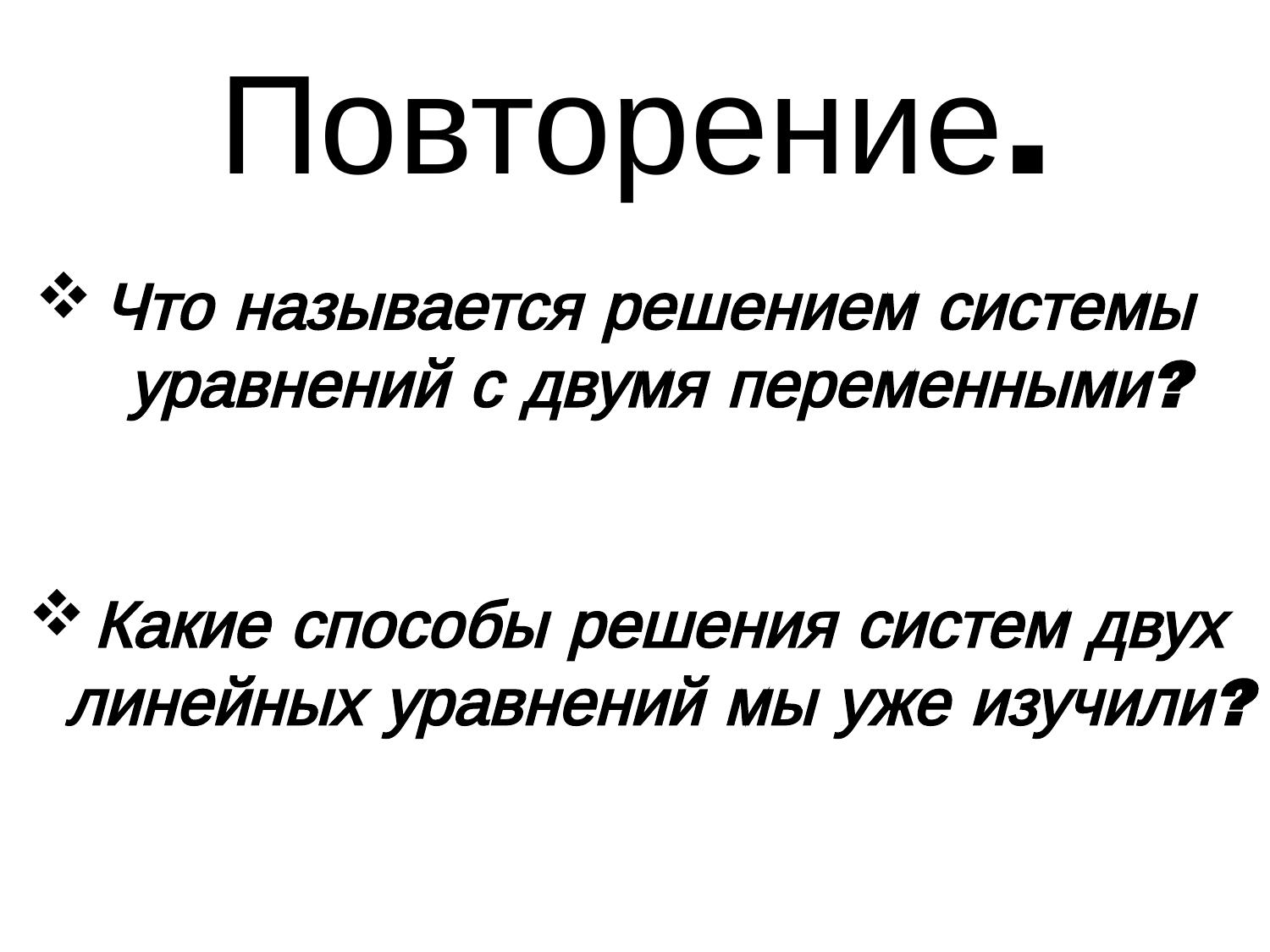

# Повторение.
Что называется решением системы  уравнений с двумя переменными?

Какие способы решения систем двух линейных уравнений мы уже изучили?